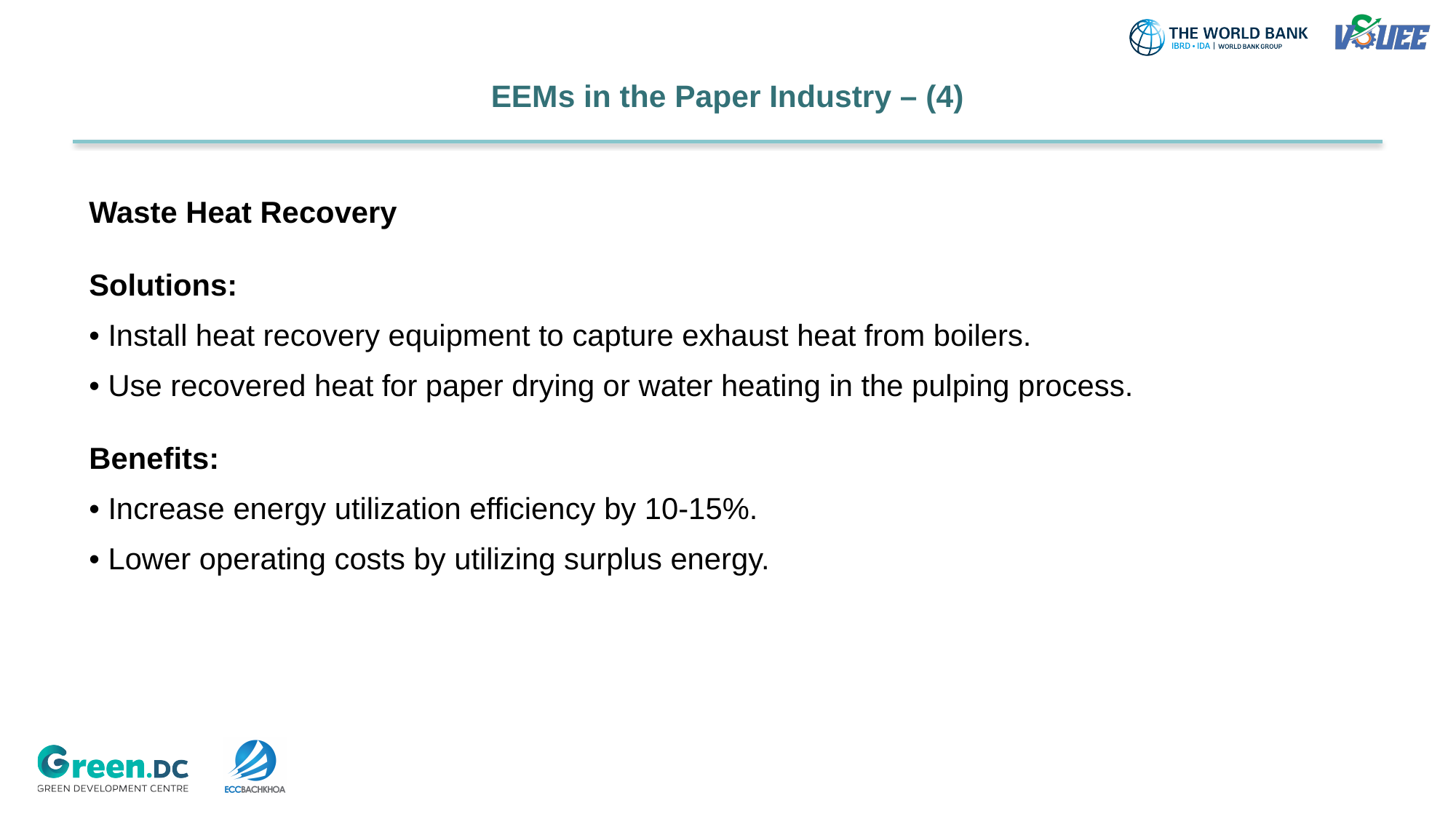

# EEMs in the Paper Industry – (4)
Waste Heat Recovery

Solutions:
• Install heat recovery equipment to capture exhaust heat from boilers.
• Use recovered heat for paper drying or water heating in the pulping process.

Benefits:
• Increase energy utilization efficiency by 10-15%.
• Lower operating costs by utilizing surplus energy.